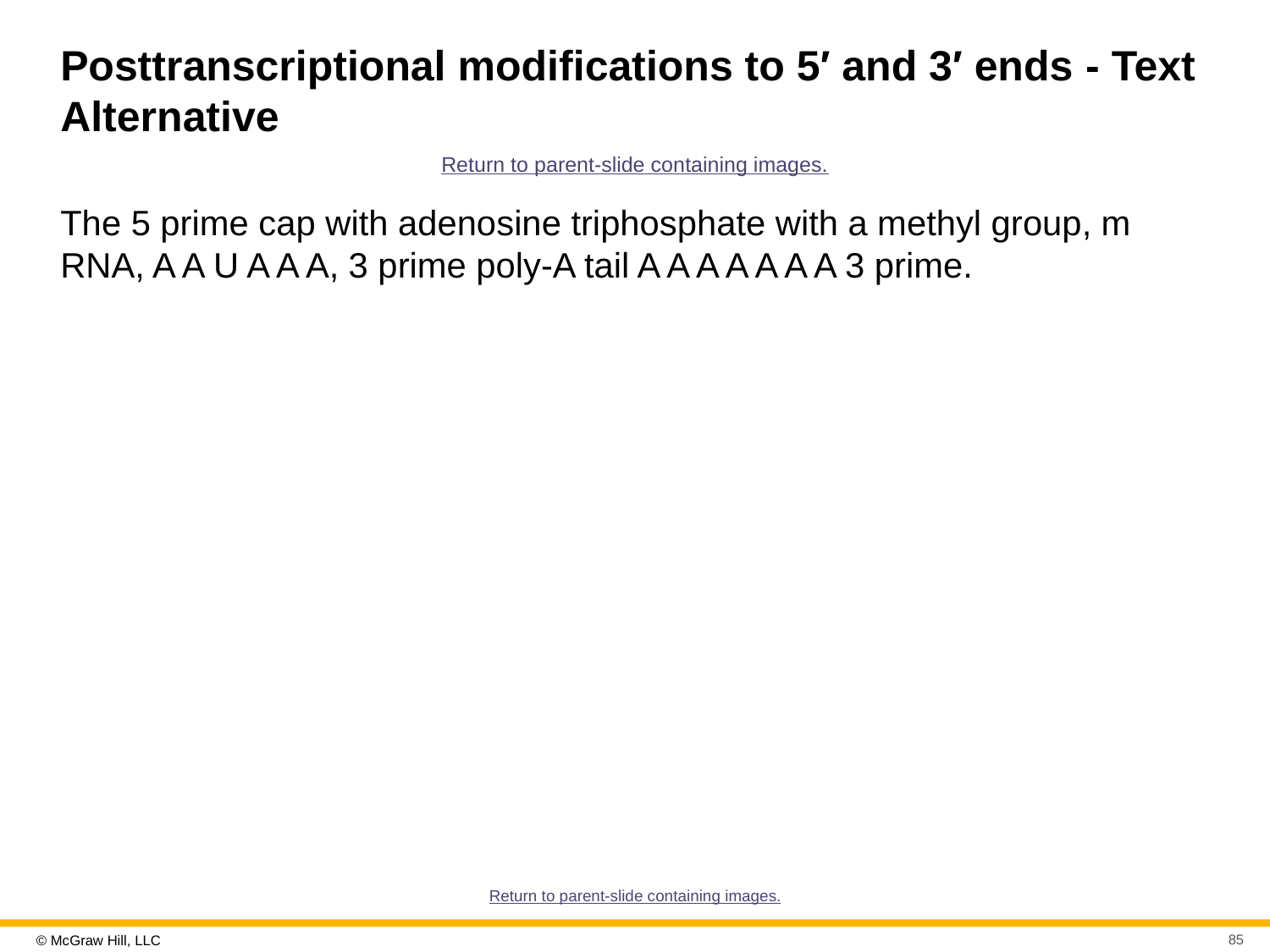

# Posttranscriptional modifications to 5′ and 3′ ends - Text Alternative
Return to parent-slide containing images.
The 5 prime cap with adenosine triphosphate with a methyl group, m RNA, A A U A A A, 3 prime poly-A tail A A A A A A A 3 prime.
Return to parent-slide containing images.
85